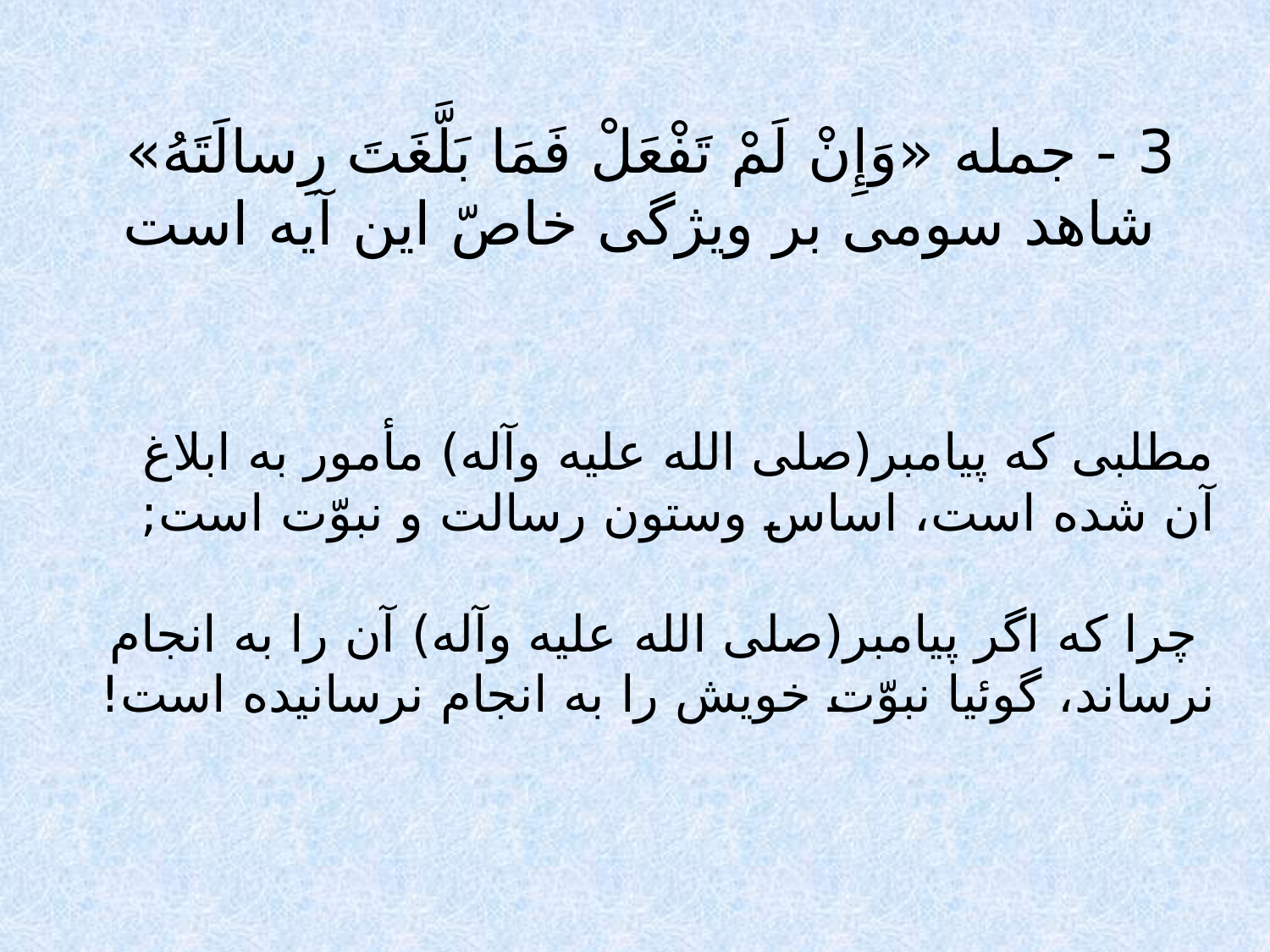

# 3 - جمله «وَإِنْ لَمْ تَفْعَلْ فَمَا بَلَّغَتَ رِسالَتَهُ» شاهد سومى بر ويژگى خاصّ اين آيه است
مطلبى كه پيامبر(صلى الله عليه وآله) مأمور به ابلاغ آن شده است، اساس وستون رسالت و نبوّت است;

 چرا كه اگر پيامبر(صلى الله عليه وآله) آن را به انجام نرساند، گوئيا نبوّت خويش را به انجام نرسانيده است!